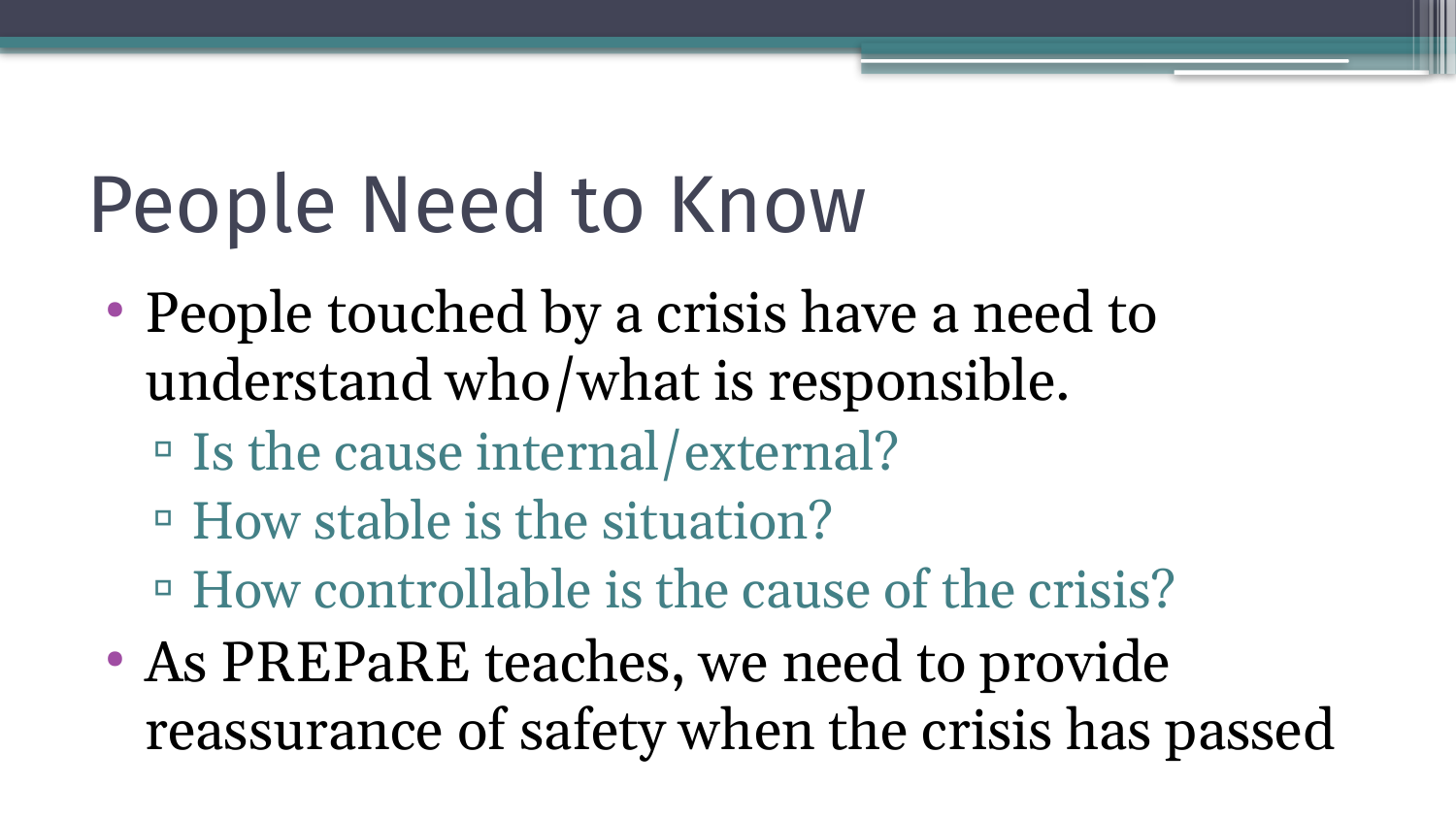

# People Need to Know
People touched by a crisis have a need to understand who/what is responsible.
Is the cause internal/external?
How stable is the situation?
How controllable is the cause of the crisis?
As PREPaRE teaches, we need to provide reassurance of safety when the crisis has passed